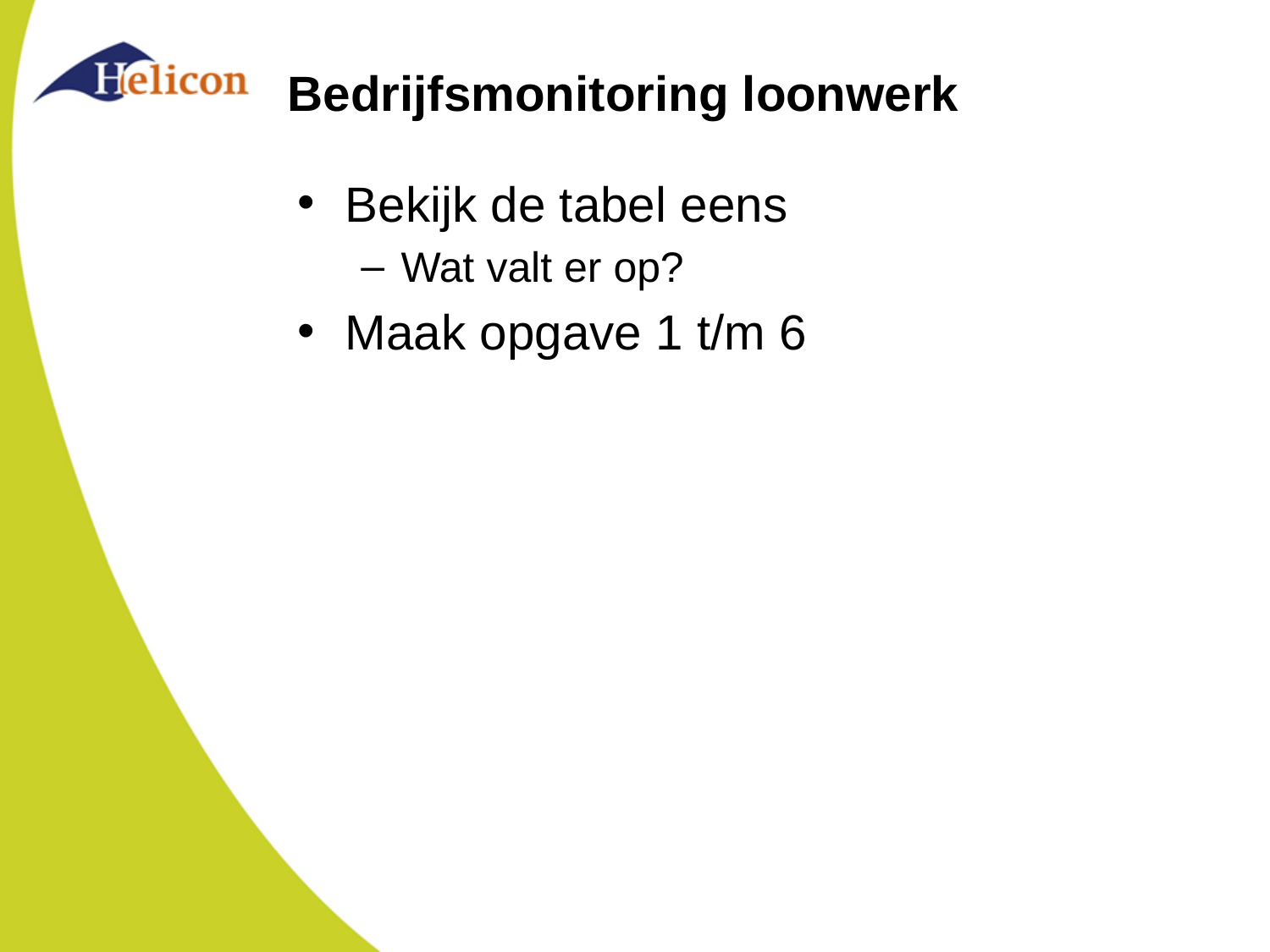

# Bedrijfsmonitoring loonwerk
Bekijk de tabel eens
Wat valt er op?
Maak opgave 1 t/m 6